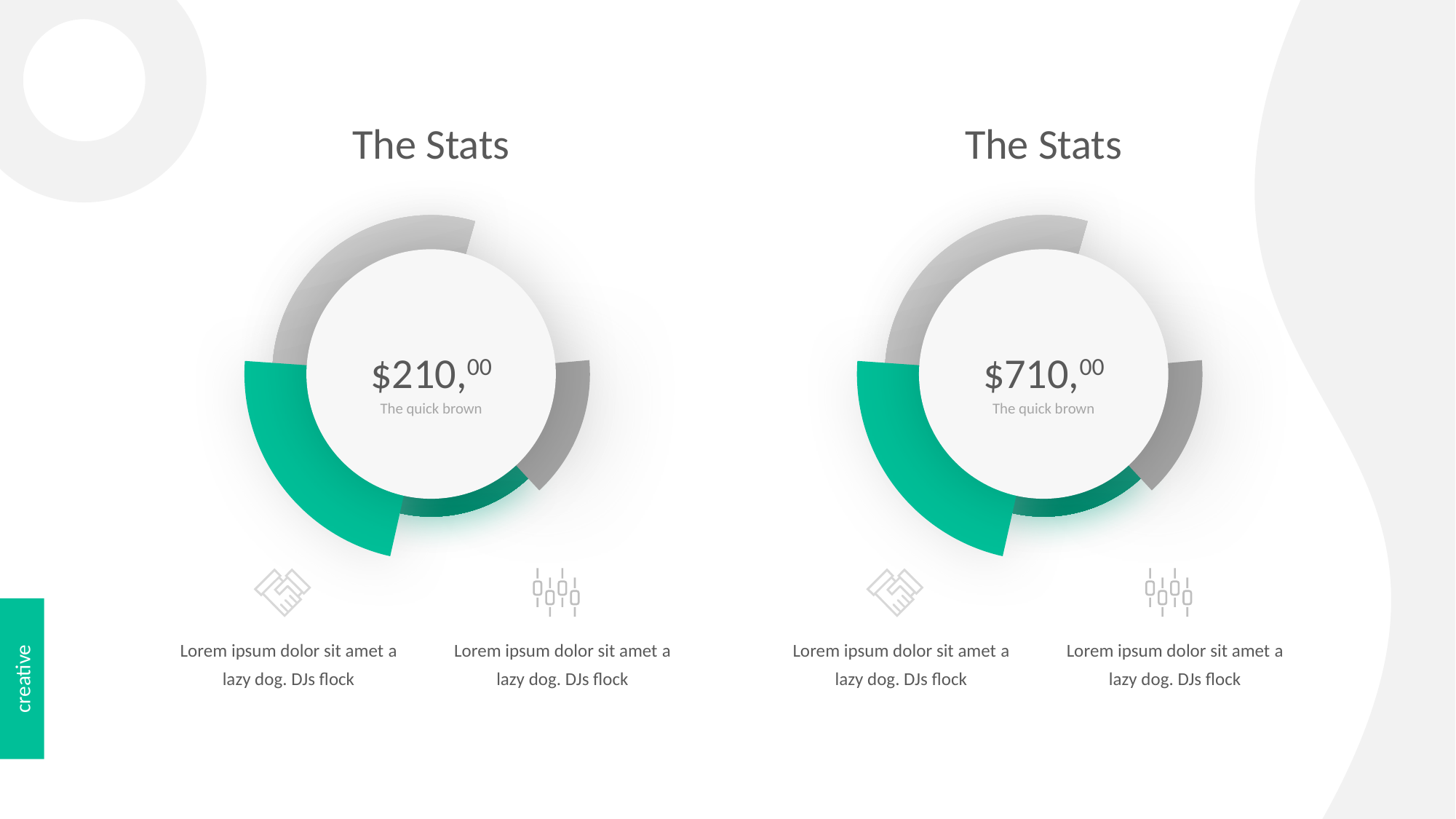

The Stats
The Stats

$210,00
The quick brown

$710,00
The quick brown

creative
Lorem ipsum dolor sit amet a lazy dog. DJs flock
Lorem ipsum dolor sit amet a lazy dog. DJs flock
Lorem ipsum dolor sit amet a lazy dog. DJs flock
Lorem ipsum dolor sit amet a lazy dog. DJs flock